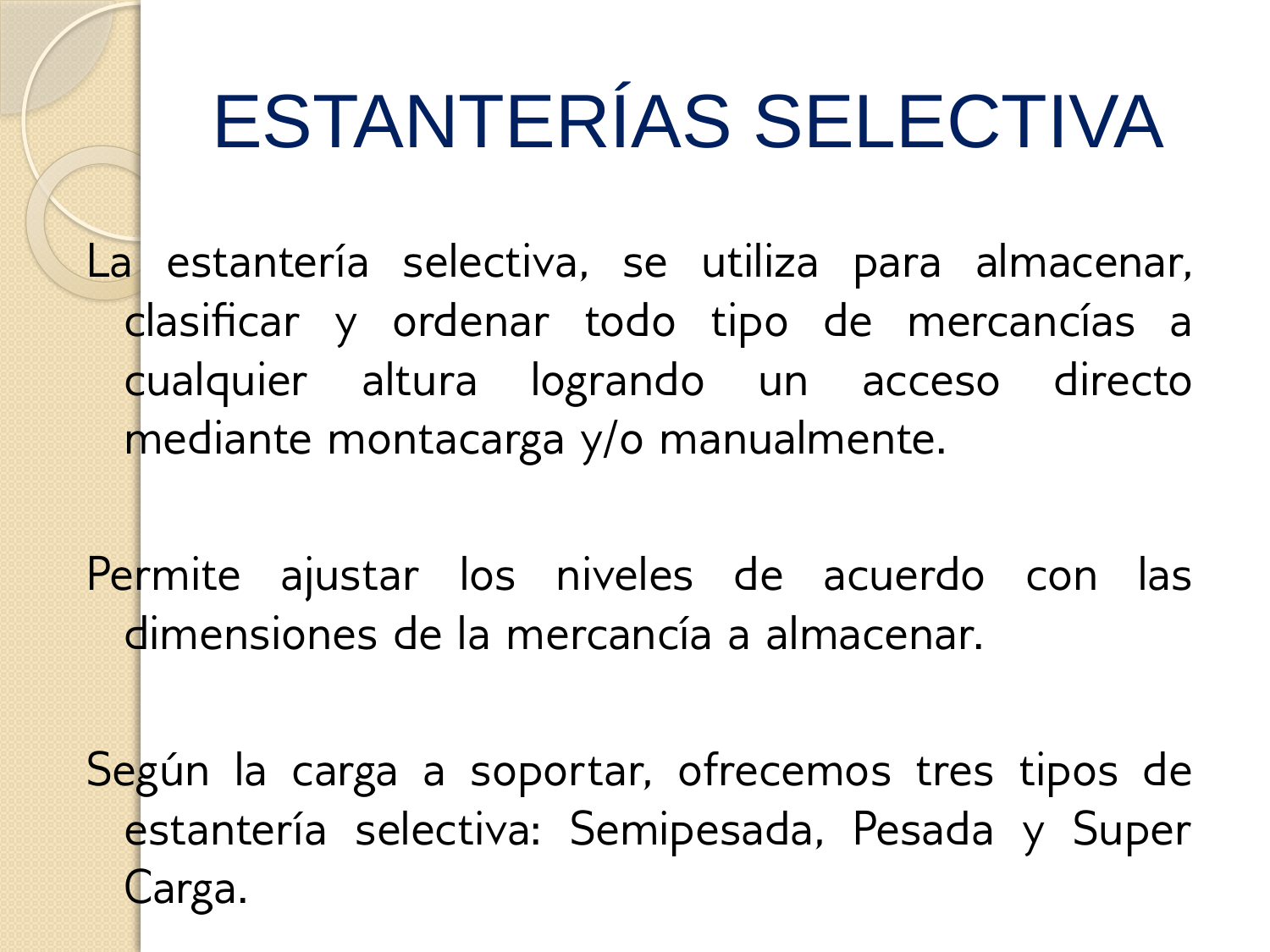

# ESTANTERÍAS SELECTIVA
La estantería selectiva, se utiliza para almacenar, clasificar y ordenar todo tipo de mercancías a cualquier altura logrando un acceso directo mediante montacarga y/o manualmente.

Permite ajustar los niveles de acuerdo con las dimensiones de la mercancía a almacenar.

Según la carga a soportar, ofrecemos tres tipos de estantería selectiva: Semipesada, Pesada y Super Carga.